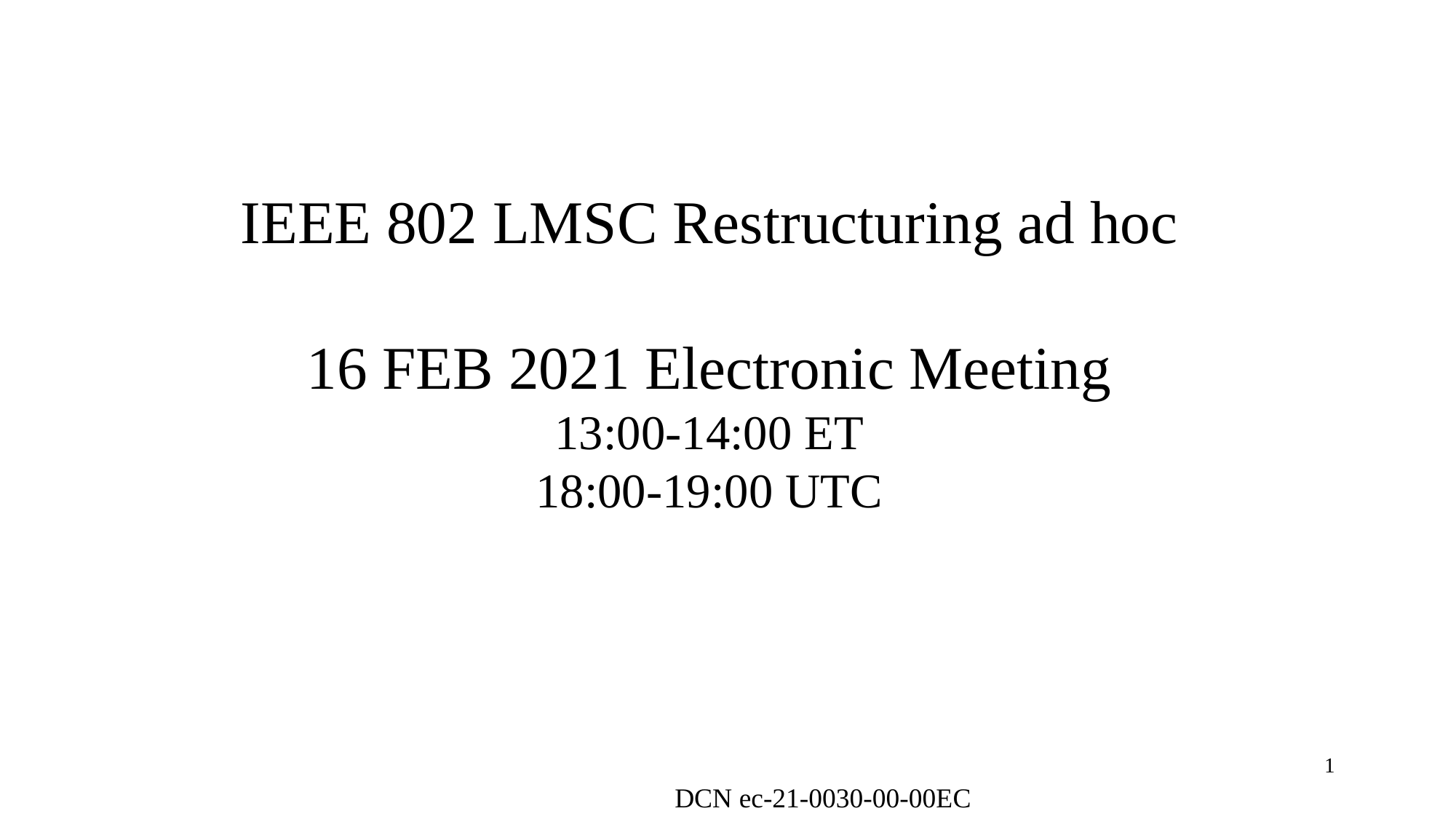

# IEEE 802 LMSC Restructuring ad hoc 16 FEB 2021 Electronic Meeting 13:00-14:00 ET 18:00-19:00 UTC
1
DCN ec-21-0030-00-00EC